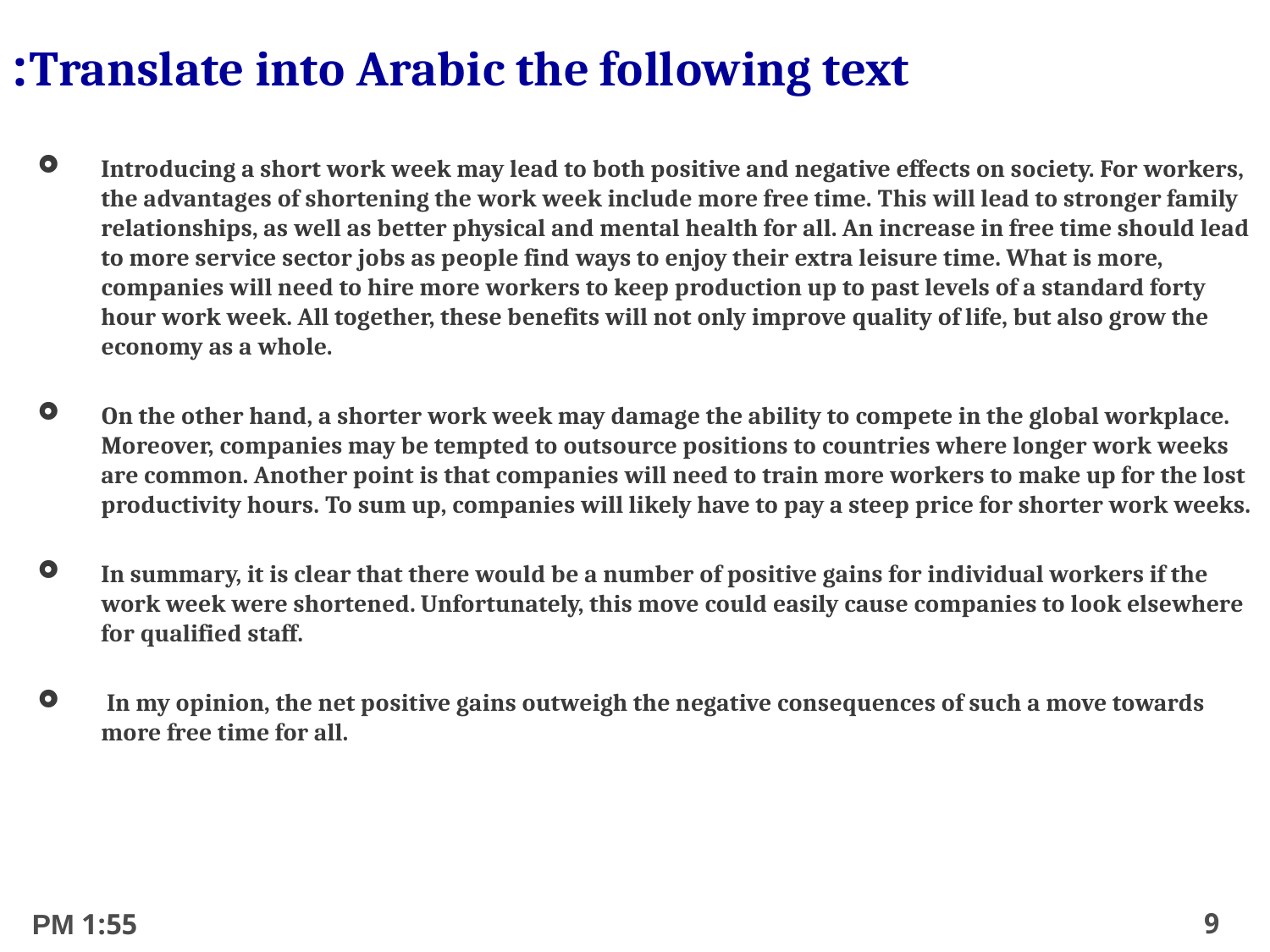

# Translate into Arabic the following text:
Introducing a short work week may lead to both positive and negative effects on society. For workers, the advantages of shortening the work week include more free time. This will lead to stronger family relationships, as well as better physical and mental health for all. An increase in free time should lead to more service sector jobs as people find ways to enjoy their extra leisure time. What is more, companies will need to hire more workers to keep production up to past levels of a standard forty hour work week. All together, these benefits will not only improve quality of life, but also grow the economy as a whole.

On the other hand, a shorter work week may damage the ability to compete in the global workplace. Moreover, companies may be tempted to outsource positions to countries where longer work weeks are common. Another point is that companies will need to train more workers to make up for the lost productivity hours. To sum up, companies will likely have to pay a steep price for shorter work weeks.

In summary, it is clear that there would be a number of positive gains for individual workers if the work week were shortened. Unfortunately, this move could easily cause companies to look elsewhere for qualified staff.

 In my opinion, the net positive gains outweigh the negative consequences of such a move towards more free time for all.